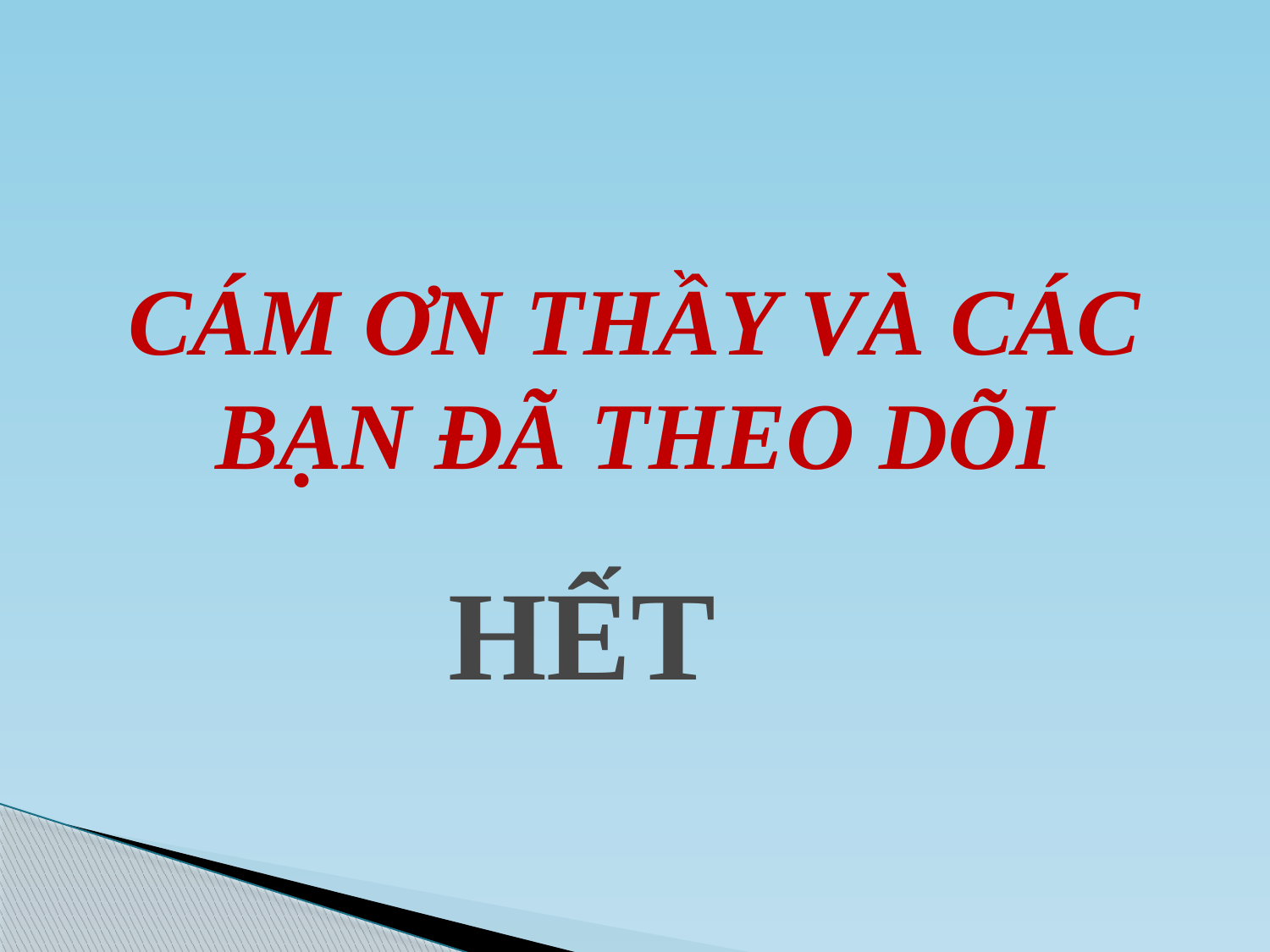

CÁM ƠN THẦY VÀ CÁC BẠN ĐÃ THEO DÕI
# HẾT